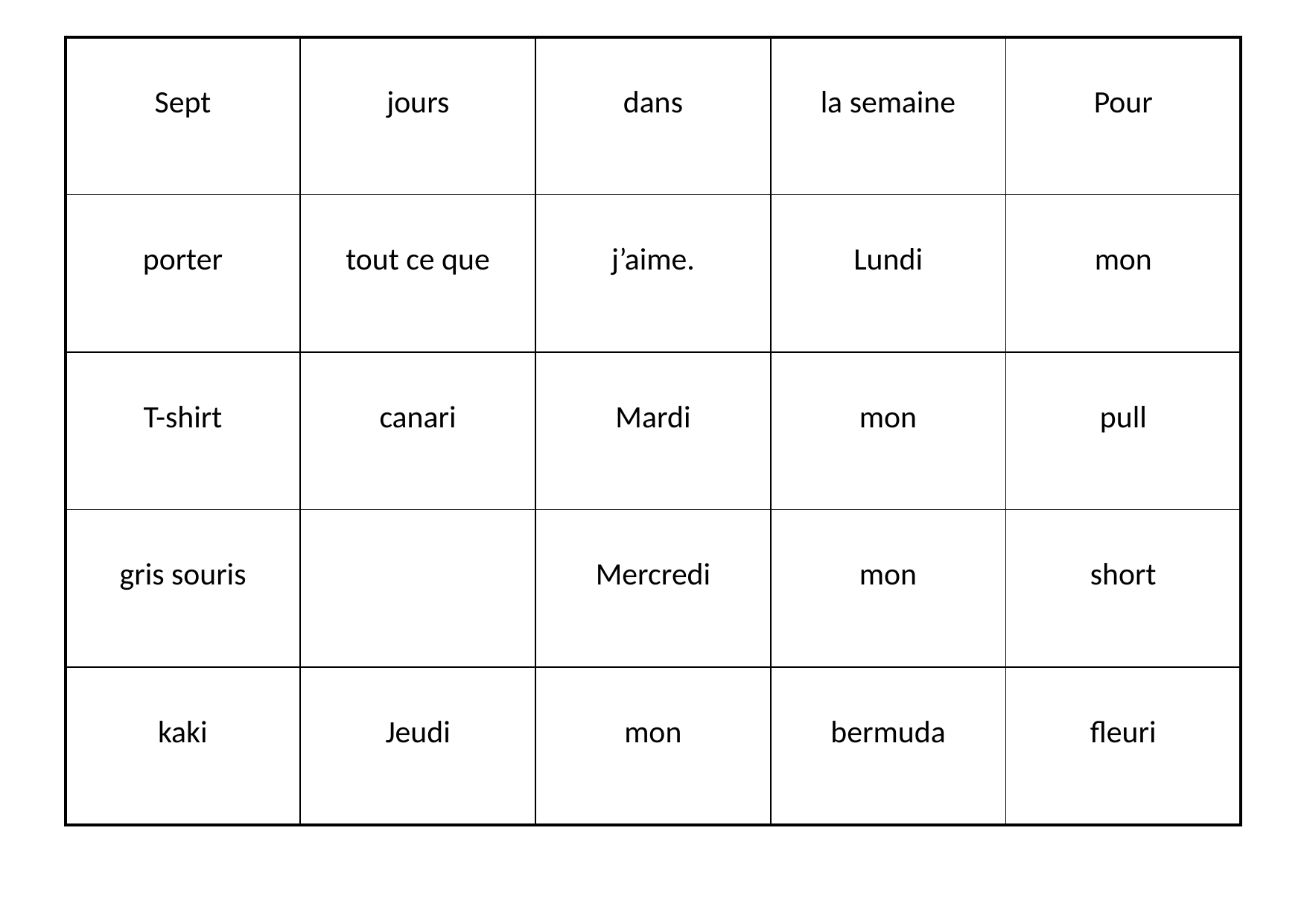

| Sept | jours | dans | la semaine | Pour |
| --- | --- | --- | --- | --- |
| porter | tout ce que | j’aime. | Lundi | mon |
| T-shirt | canari | Mardi | mon | pull |
| gris souris |  | Mercredi | mon | short |
| kaki | Jeudi | mon | bermuda | fleuri |